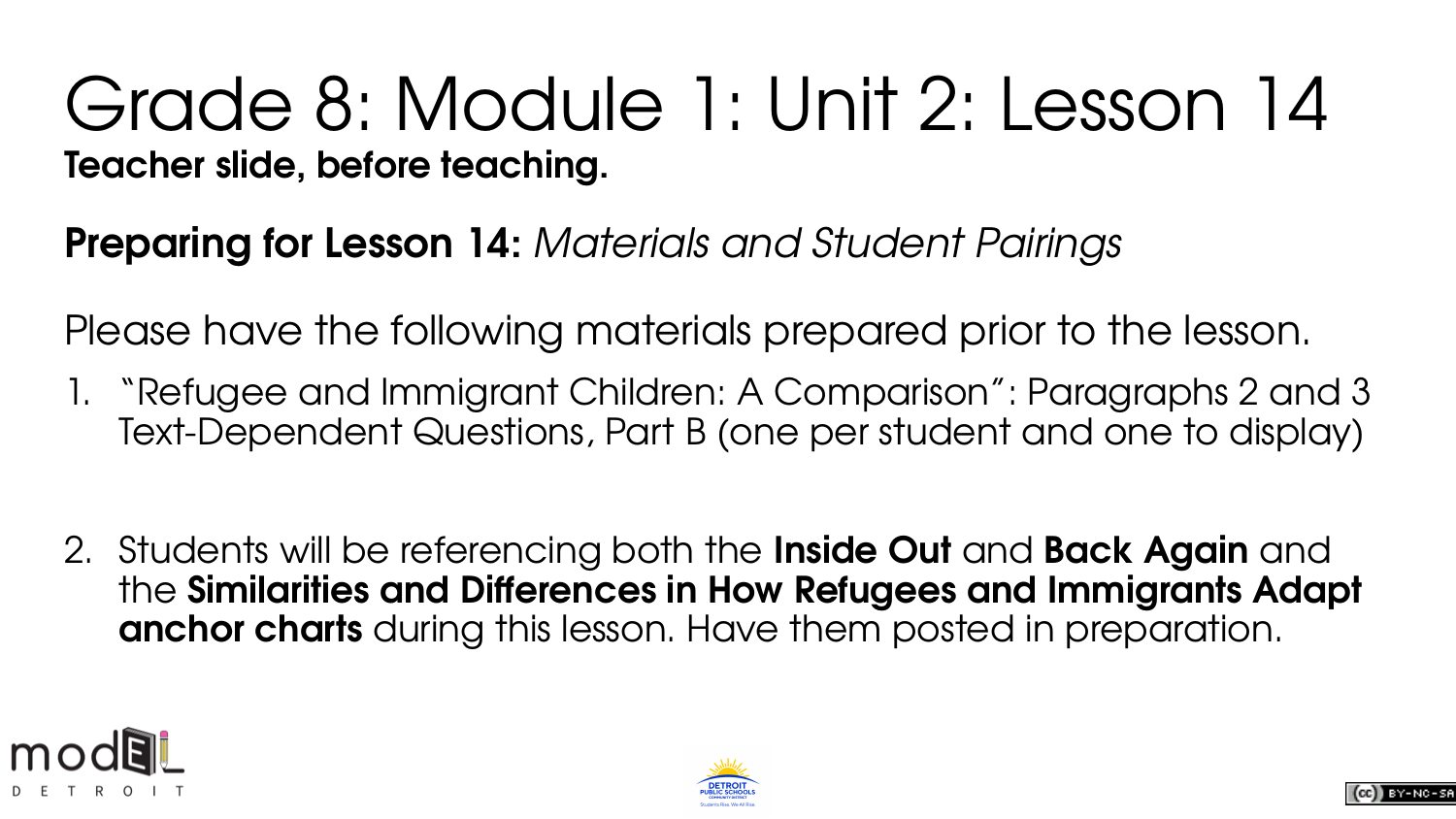

# Grade 8: Module 1: Unit 2: Lesson 14 Teacher slide, before teaching.
Preparing for Lesson 14: Materials and Student Pairings
Please have the following materials prepared prior to the lesson.
“Refugee and Immigrant Children: A Comparison”: Paragraphs 2 and 3 Text-Dependent Questions, Part B (one per student and one to display)

Students will be referencing both the Inside Out and Back Again and the Similarities and Differences in How Refugees and Immigrants Adapt anchor charts during this lesson. Have them posted in preparation.